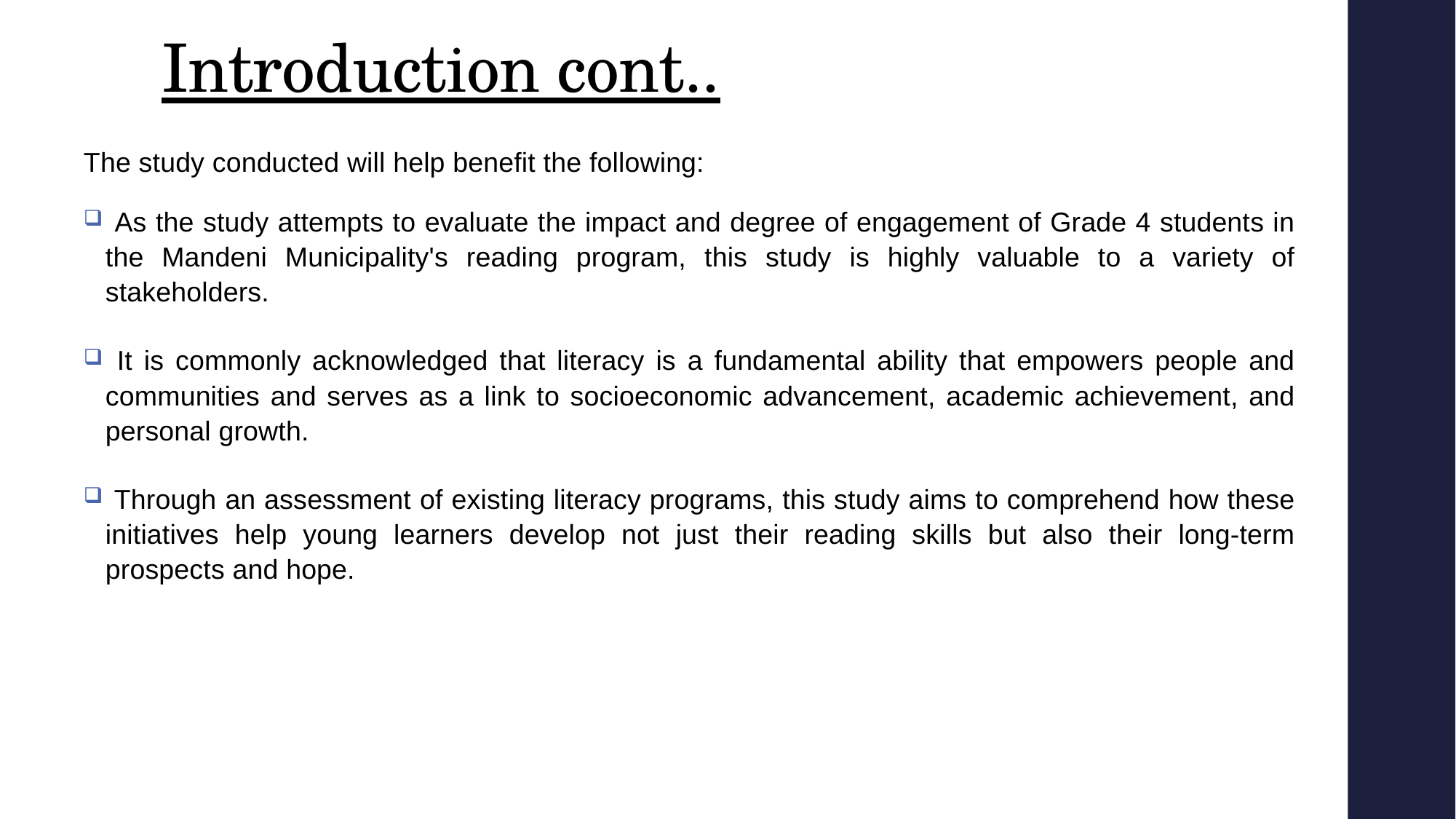

# Introduction cont..
The study conducted will help benefit the following:
 As the study attempts to evaluate the impact and degree of engagement of Grade 4 students in the Mandeni Municipality's reading program, this study is highly valuable to a variety of stakeholders.
 It is commonly acknowledged that literacy is a fundamental ability that empowers people and communities and serves as a link to socioeconomic advancement, academic achievement, and personal growth.
 Through an assessment of existing literacy programs, this study aims to comprehend how these initiatives help young learners develop not just their reading skills but also their long-term prospects and hope.